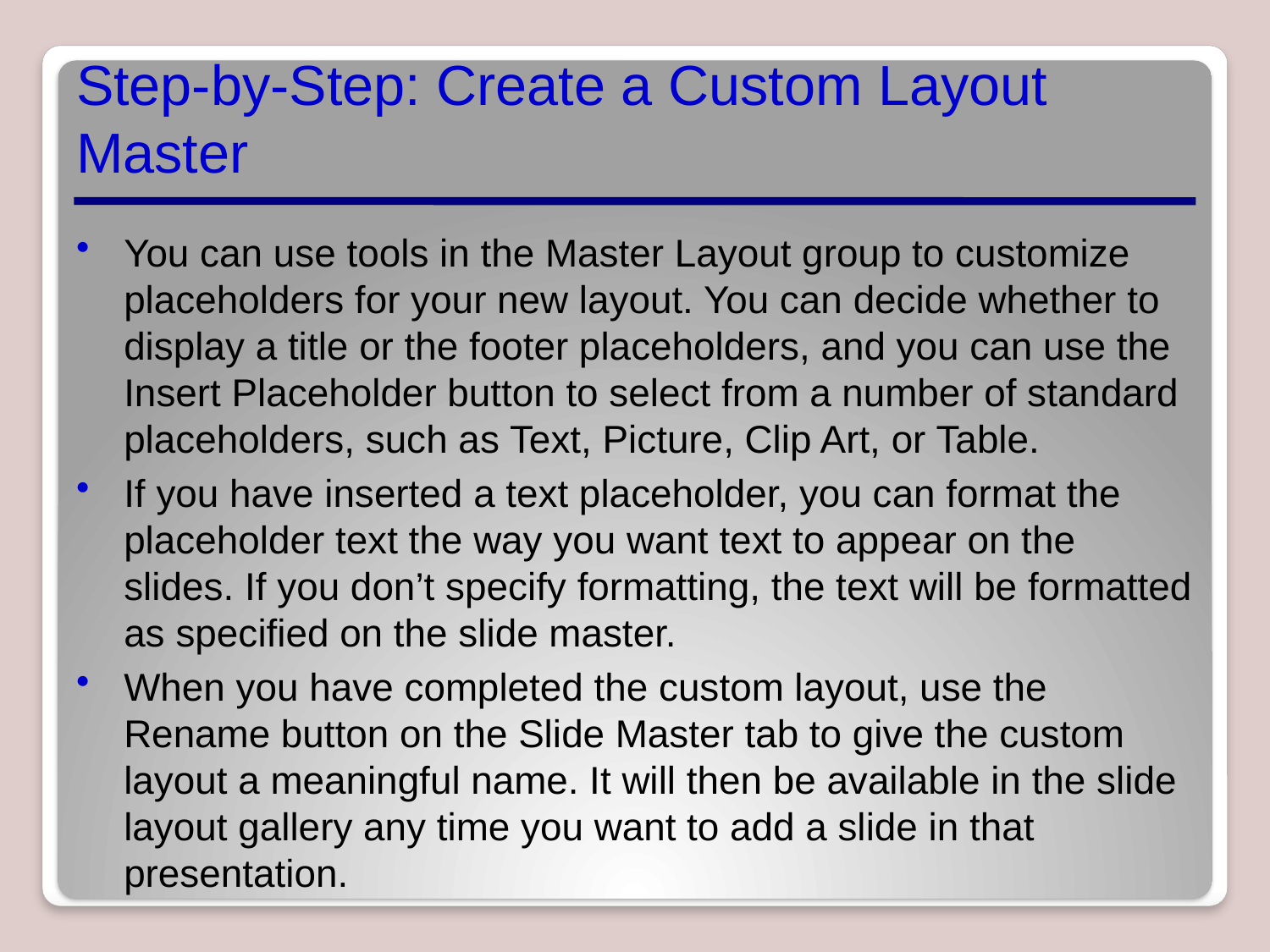

# Step-by-Step: Create a Custom Layout Master
You can use tools in the Master Layout group to customize placeholders for your new layout. You can decide whether to display a title or the footer placeholders, and you can use the Insert Placeholder button to select from a number of standard placeholders, such as Text, Picture, Clip Art, or Table.
If you have inserted a text placeholder, you can format the placeholder text the way you want text to appear on the slides. If you don’t specify formatting, the text will be formatted as specified on the slide master.
When you have completed the custom layout, use the Rename button on the Slide Master tab to give the custom layout a meaningful name. It will then be available in the slide layout gallery any time you want to add a slide in that presentation.